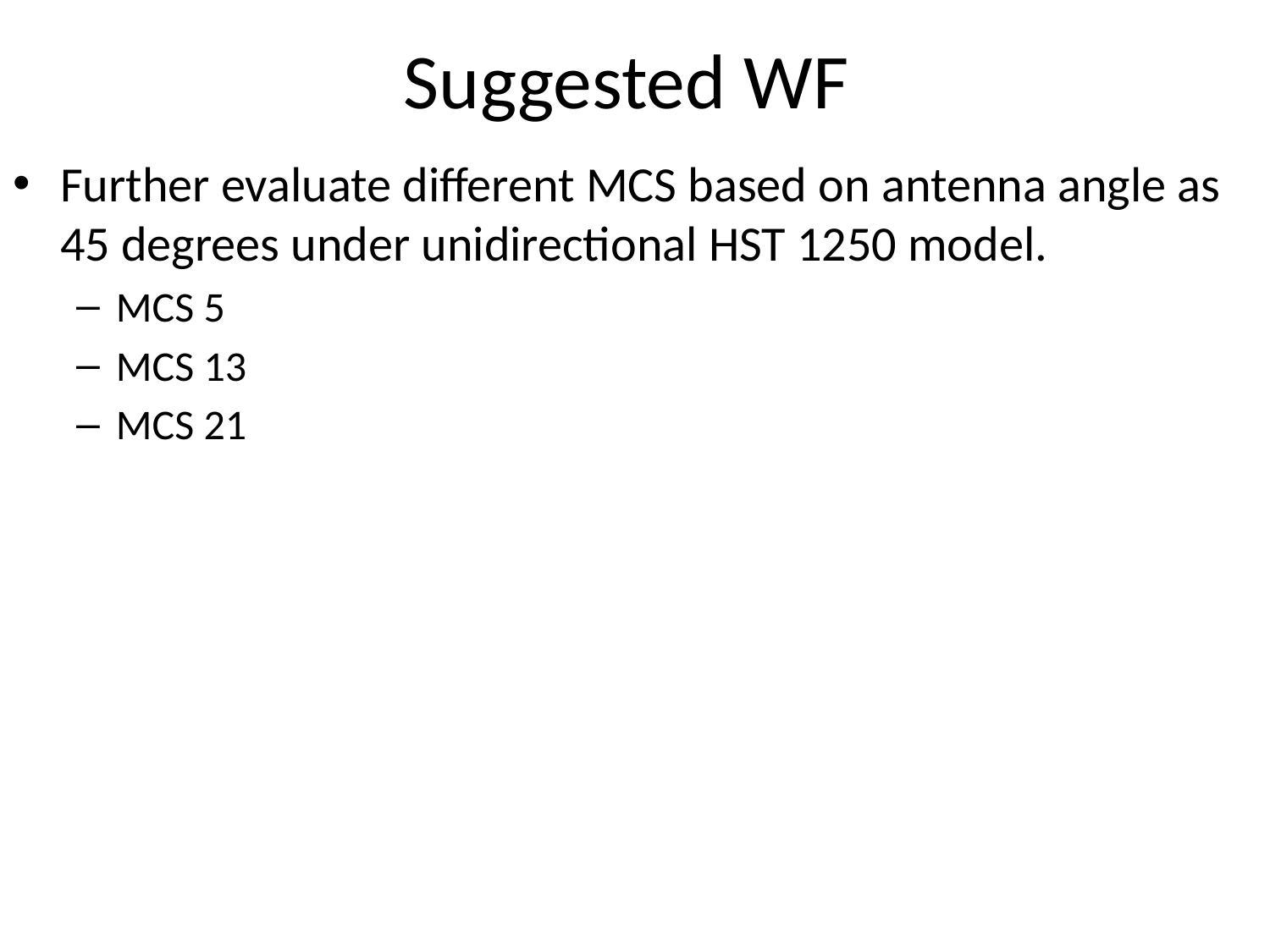

# Suggested WF
Further evaluate different MCS based on antenna angle as 45 degrees under unidirectional HST 1250 model.
MCS 5
MCS 13
MCS 21